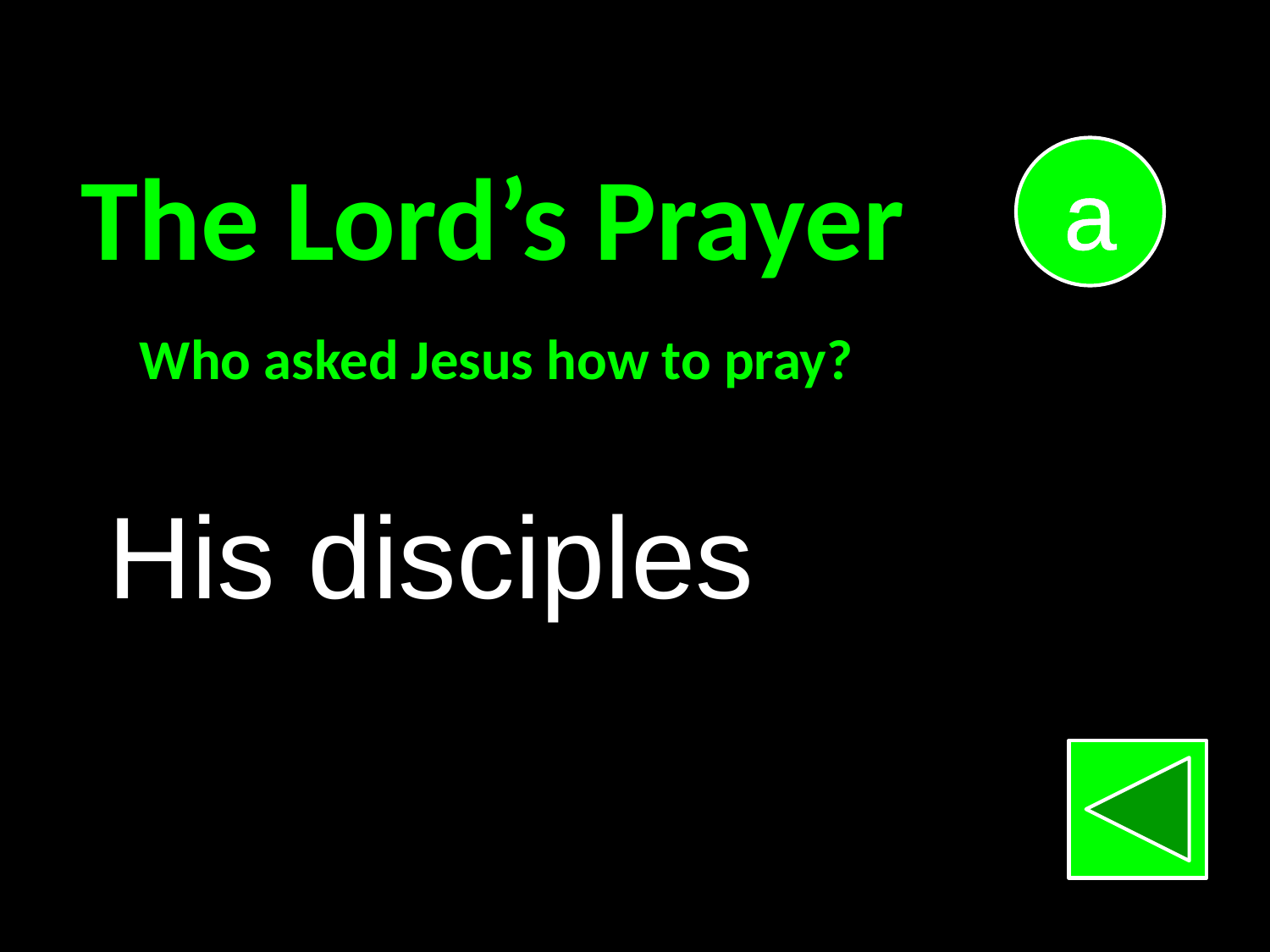

The Lord’s Prayer
a
Who asked Jesus how to pray?
His disciples